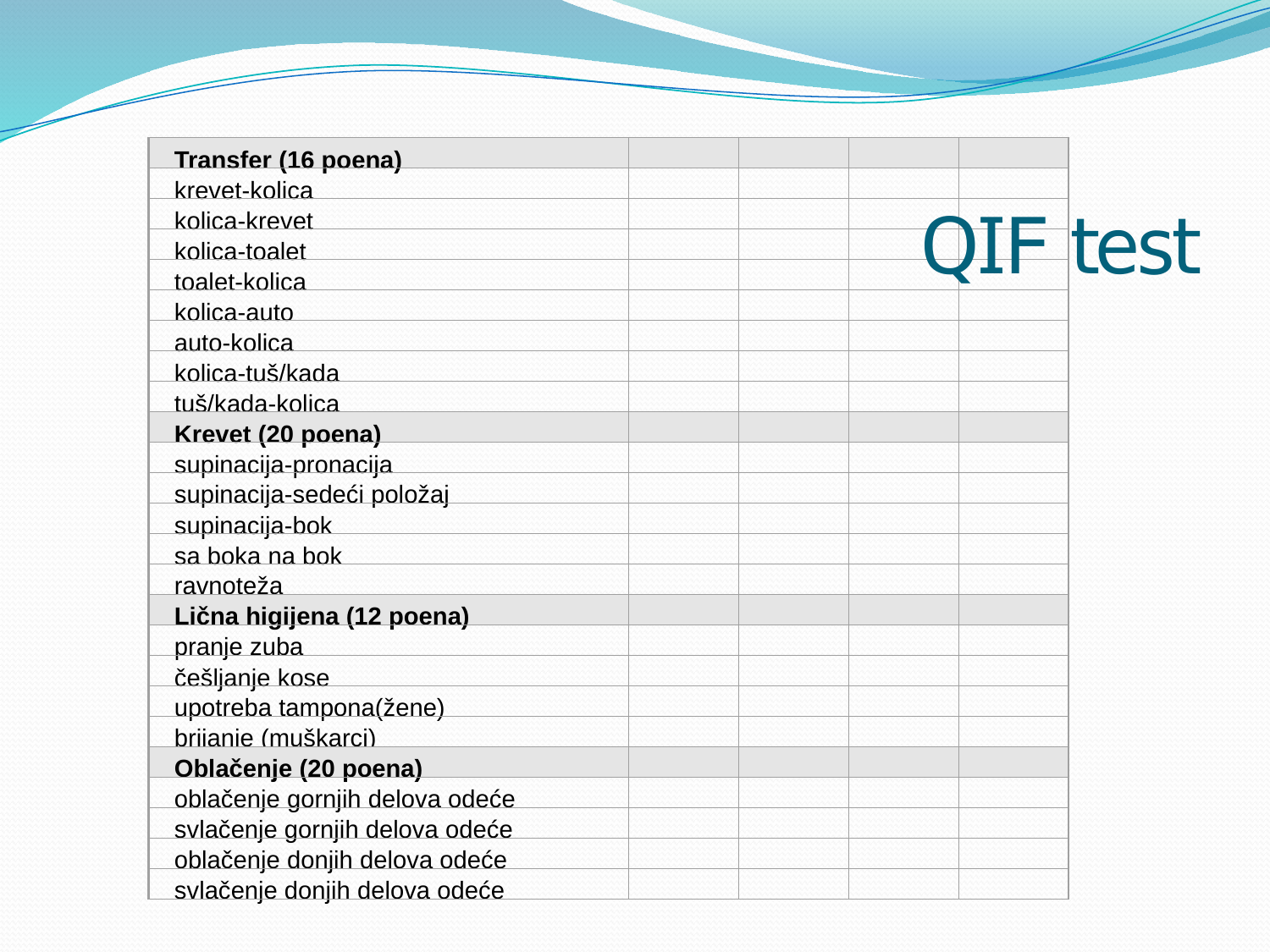

Transfer (16 poena)

krevet-kolica

kolica-krevet

kolica-toalet

toalet-kolica

kolica-auto

auto-kolica

kolica-tuš/kada

tuš/kada-kolica

Krevet (20 poena)

supinacija-pronacija

supinacija-sedeći položaj

supinacija-bok

sa boka na bok

ravnoteža

Lična higijena (12 poena)

pranje zuba

češljanje kose

upotreba tampona(žene)

brijanje (muškarci)

Oblačenje (20 poena)

oblačenje gornjih delova odeće

svlačenje gornjih delova odeće

oblačenje donjih delova odeće

svlačenje donjih delova odeće

QIF test